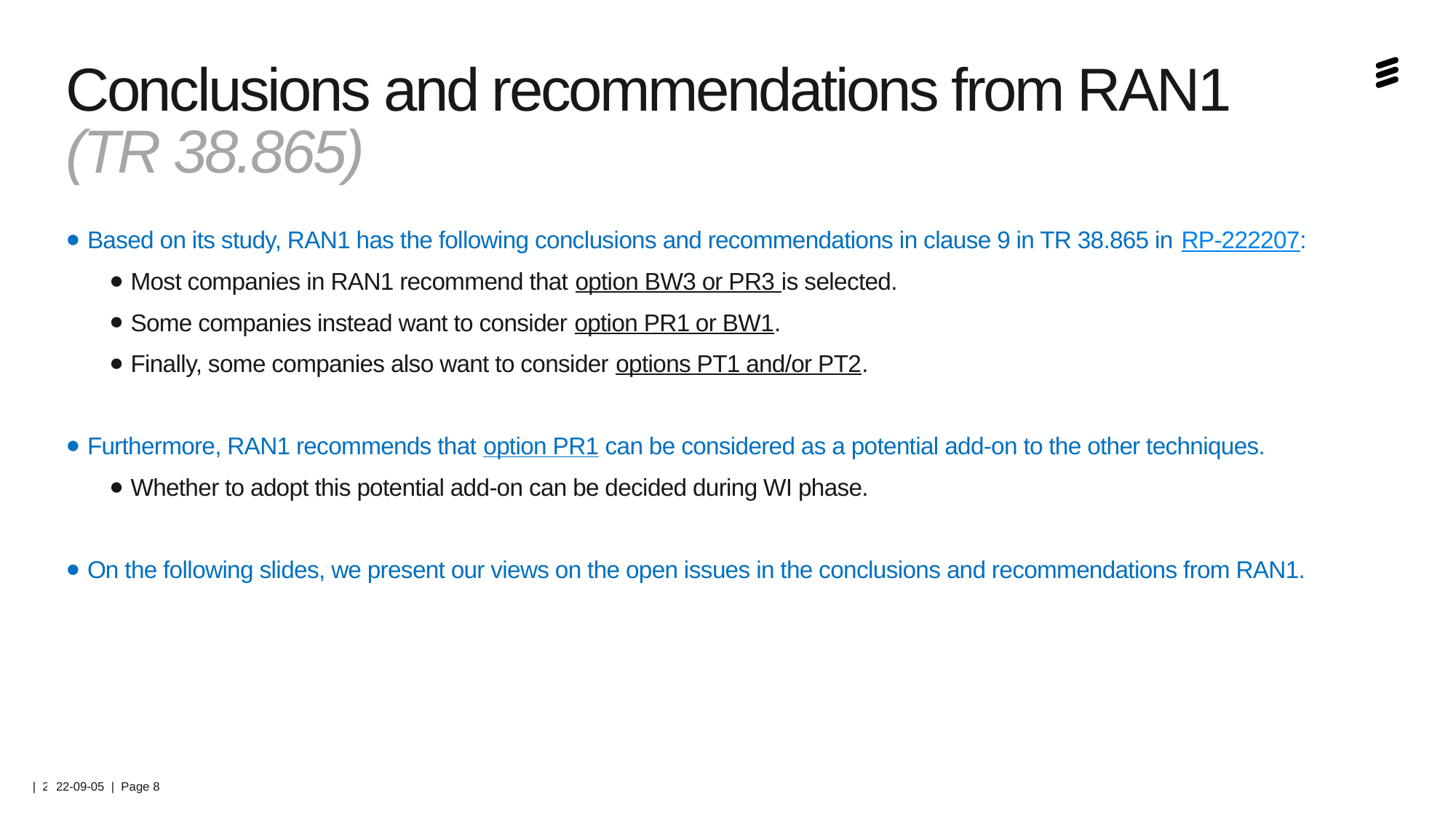

# Conclusions and recommendations from RAN1 (TR 38.865)
Based on its study, RAN1 has the following conclusions and recommendations in clause 9 in TR 38.865 in RP-222207:
Most companies in RAN1 recommend that option BW3 or PR3 is selected.
Some companies instead want to consider option PR1 or BW1.
Finally, some companies also want to consider options PT1 and/or PT2.

Furthermore, RAN1 recommends that option PR1 can be considered as a potential add-on to the other techniques.
Whether to adopt this potential add-on can be decided during WI phase.

On the following slides, we present our views on the open issues in the conclusions and recommendations from RAN1.